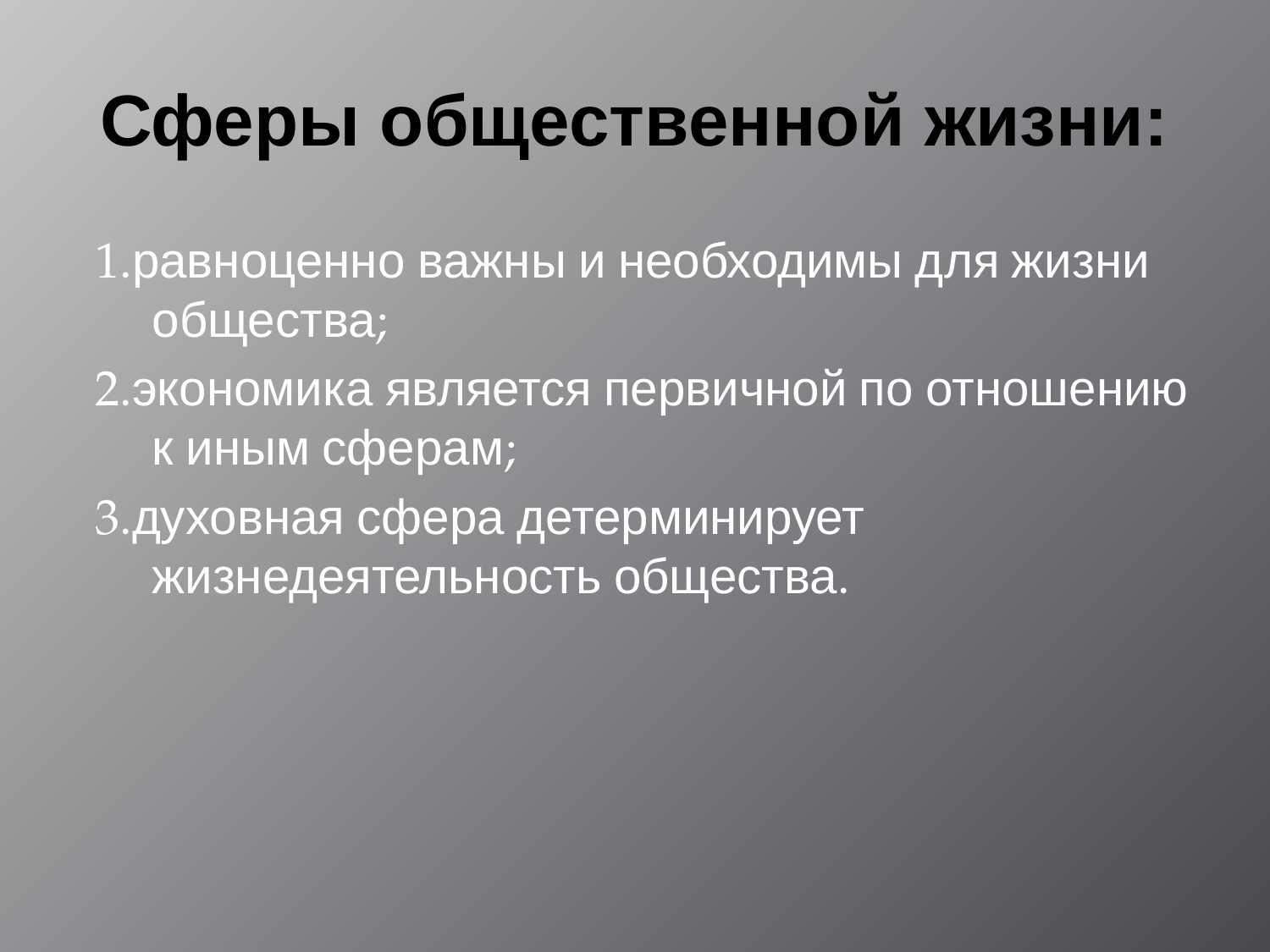

# Сферы общественной жизни:
1.равноценно важны и необходимы для жизни общества;
2.экономика является первичной по отношению к иным сферам;
3.духовная сфера детерминирует жизнедеятельность общества.